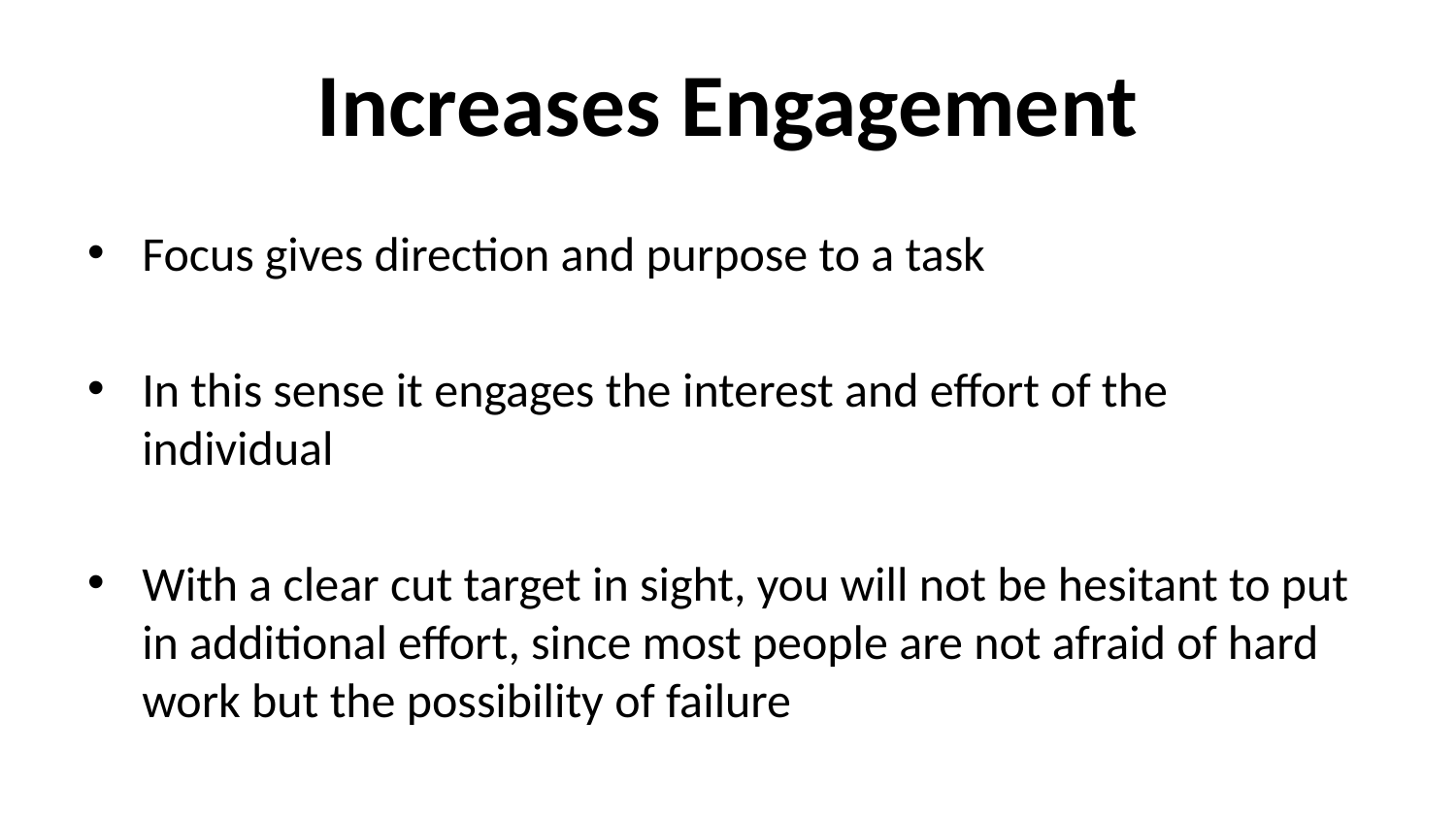

# Increases Engagement
Focus gives direction and purpose to a task

In this sense it engages the interest and effort of the individual

With a clear cut target in sight, you will not be hesitant to put in additional effort, since most people are not afraid of hard work but the possibility of failure